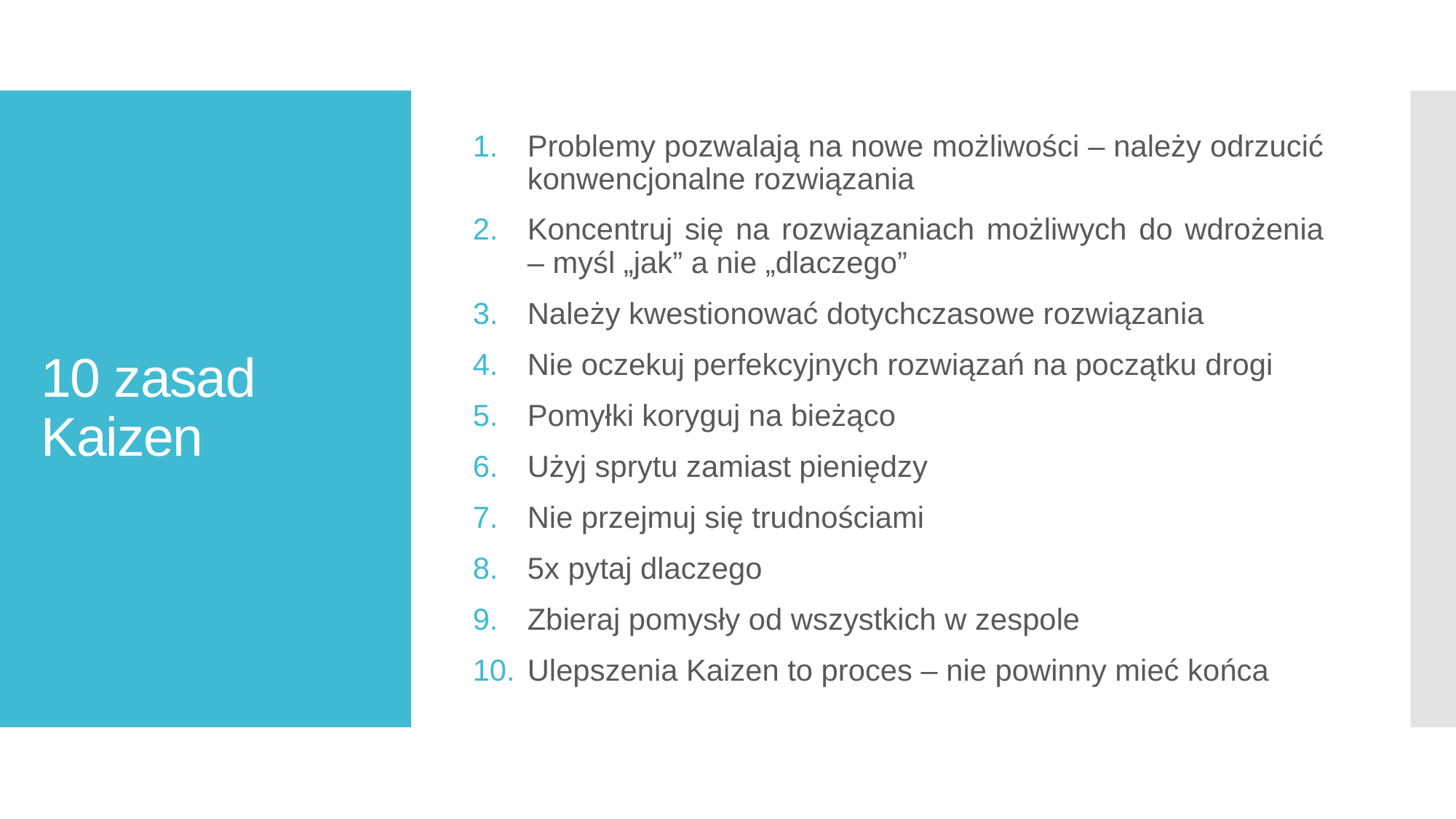

Problemy pozwalają na nowe możliwości – należy odrzucić konwencjonalne rozwiązania
Koncentruj się na rozwiązaniach możliwych do wdrożenia – myśl „jak” a nie „dlaczego”
Należy kwestionować dotychczasowe rozwiązania
Nie oczekuj perfekcyjnych rozwiązań na początku drogi
Pomyłki koryguj na bieżąco
Użyj sprytu zamiast pieniędzy
Nie przejmuj się trudnościami
5x pytaj dlaczego
Zbieraj pomysły od wszystkich w zespole
Ulepszenia Kaizen to proces – nie powinny mieć końca
# 10 zasad Kaizen